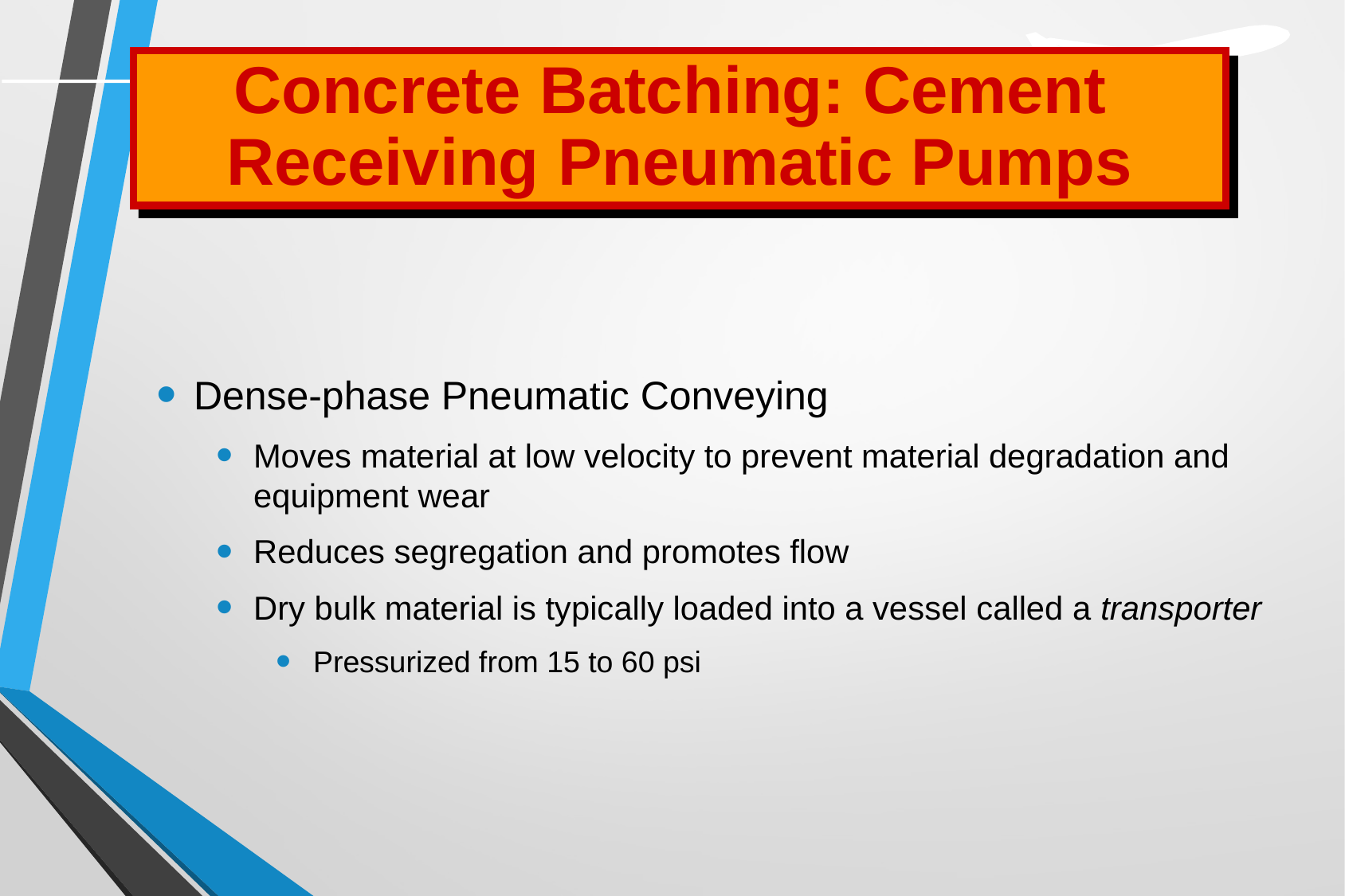

Concrete Batching: Cement  Receiving Pneumatic Pumps
Dense-phase Pneumatic Conveying
Moves material at low velocity to prevent material degradation and equipment wear
Reduces segregation and promotes flow
Dry bulk material is typically loaded into a vessel called a transporter
Pressurized from 15 to 60 psi